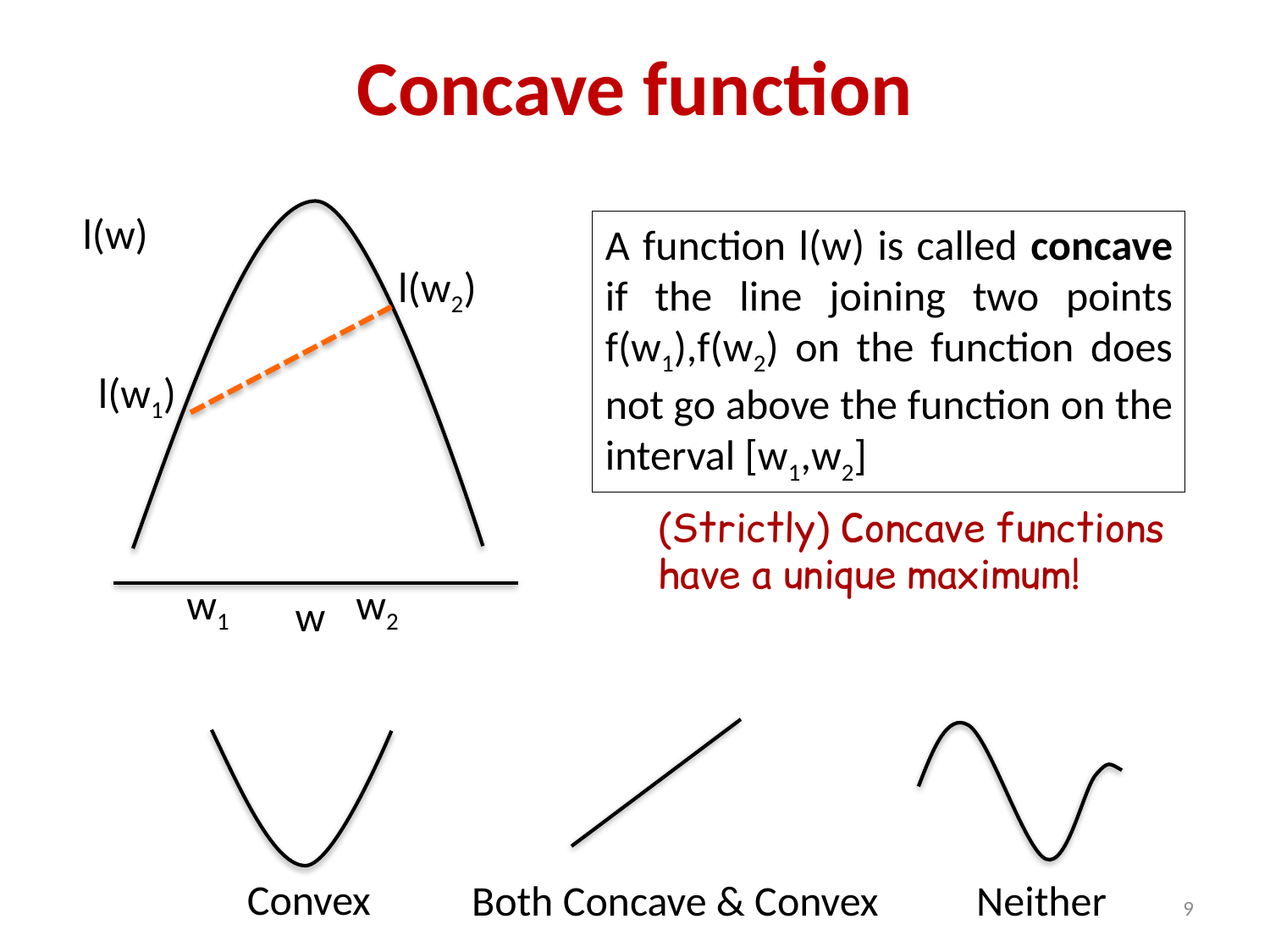

# Concave function
l(w)

A function l(w) is called concave if the line joining two points f(w1),f(w2) on the function does not go above the function on the interval [w1,w2]
l(w2)
l(w1)
(Strictly) Concave functions have a unique maximum!
w1
w2
w

Convex
Both Concave & Convex
Neither
9